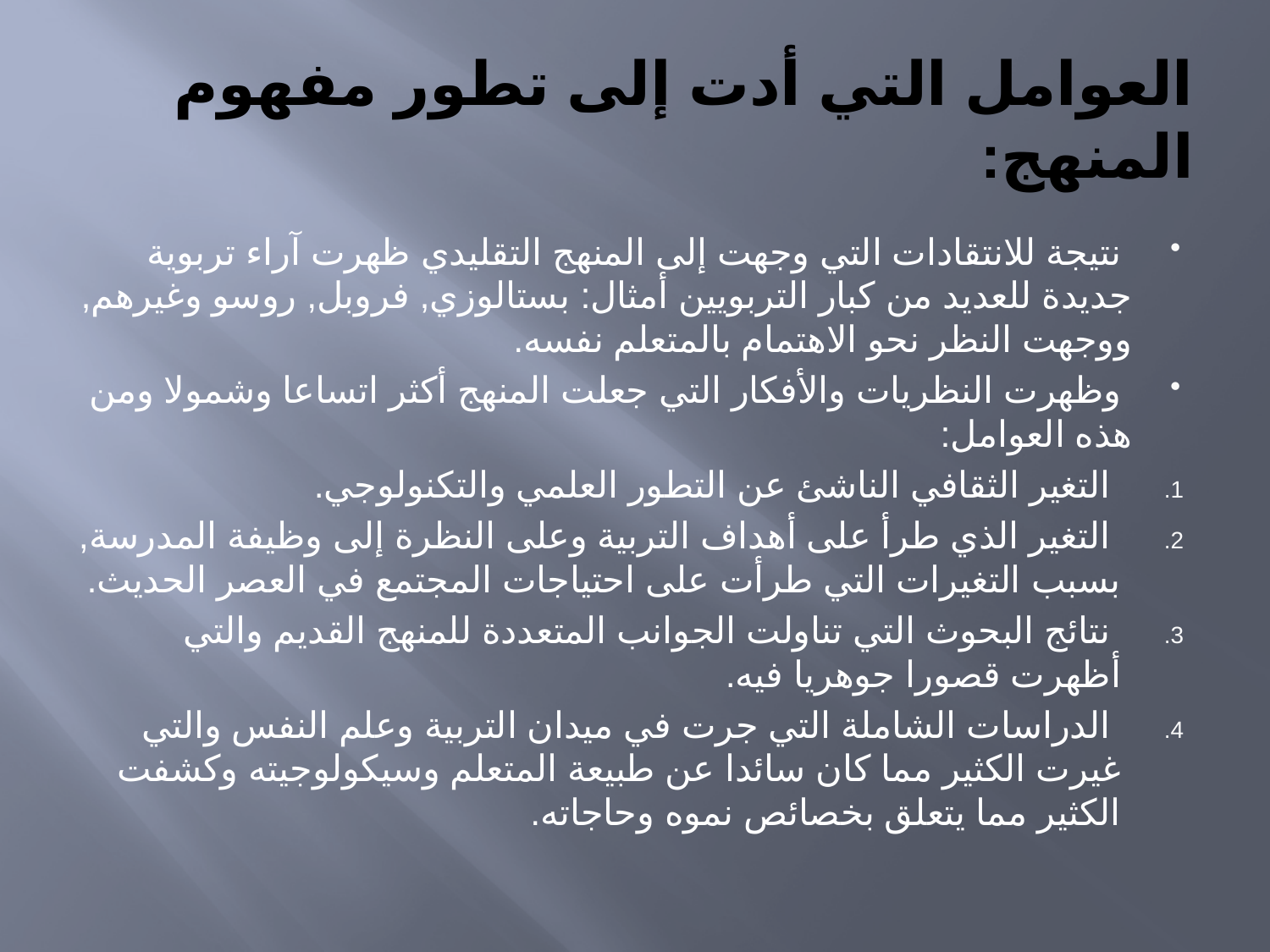

# العوامل التي أدت إلى تطور مفهوم المنهج:
 نتيجة للانتقادات التي وجهت إلى المنهج التقليدي ظهرت آراء تربوية جديدة للعديد من كبار التربويين أمثال: بستالوزي, فروبل, روسو وغيرهم, ووجهت النظر نحو الاهتمام بالمتعلم نفسه.
 وظهرت النظريات والأفكار التي جعلت المنهج أكثر اتساعا وشمولا ومن هذه العوامل:
 التغير الثقافي الناشئ عن التطور العلمي والتكنولوجي.
 التغير الذي طرأ على أهداف التربية وعلى النظرة إلى وظيفة المدرسة, بسبب التغيرات التي طرأت على احتياجات المجتمع في العصر الحديث.
 نتائج البحوث التي تناولت الجوانب المتعددة للمنهج القديم والتي أظهرت قصورا جوهريا فيه.
 الدراسات الشاملة التي جرت في ميدان التربية وعلم النفس والتي غيرت الكثير مما كان سائدا عن طبيعة المتعلم وسيكولوجيته وكشفت الكثير مما يتعلق بخصائص نموه وحاجاته.